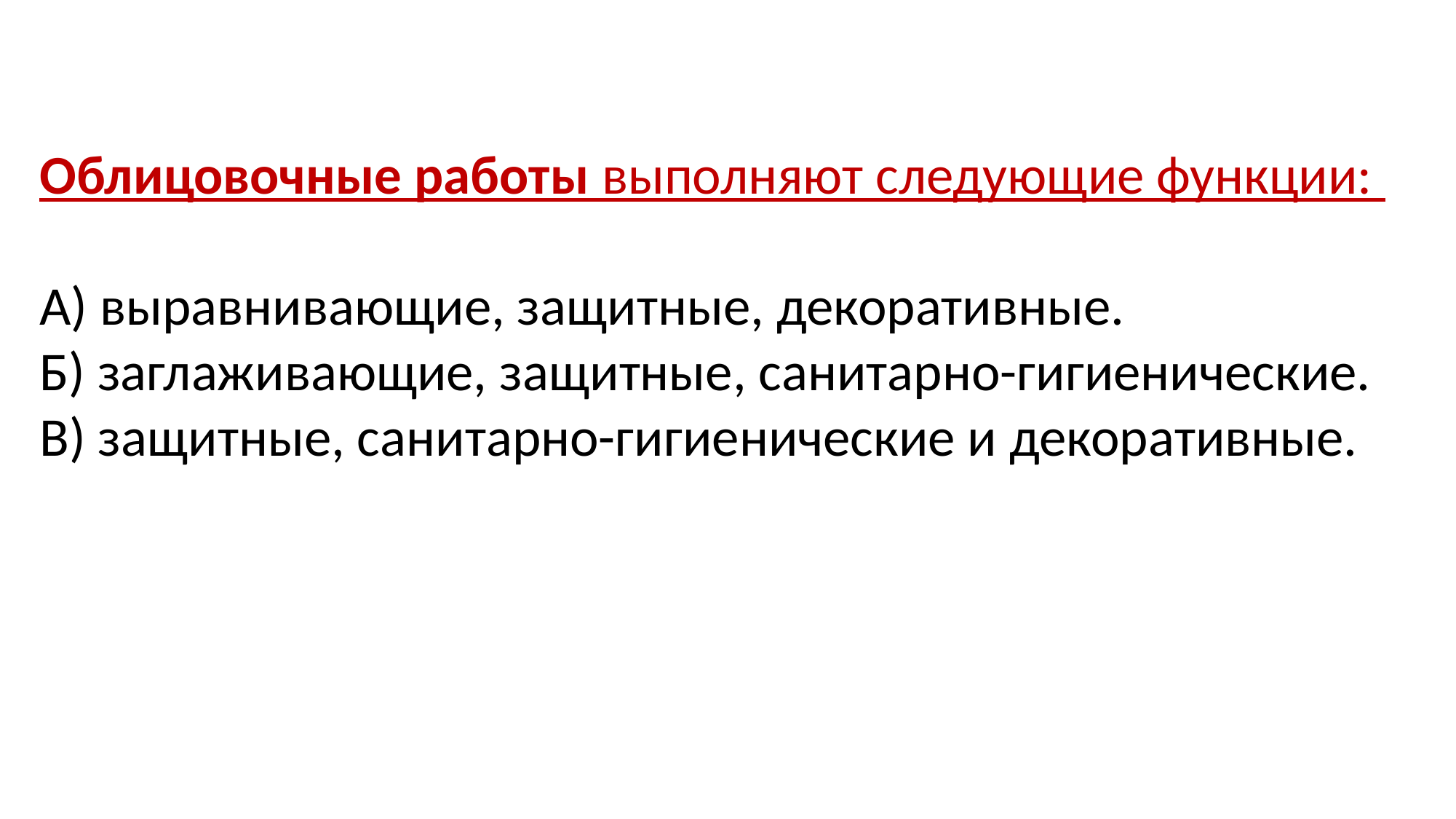

Облицовочные работы выполняют следующие функции:

А) выравнивающие, защитные, декоративные.
Б) заглаживающие, защитные, санитарно-гигиенические.
В) защитные, санитарно-гигиенические и декоративные.